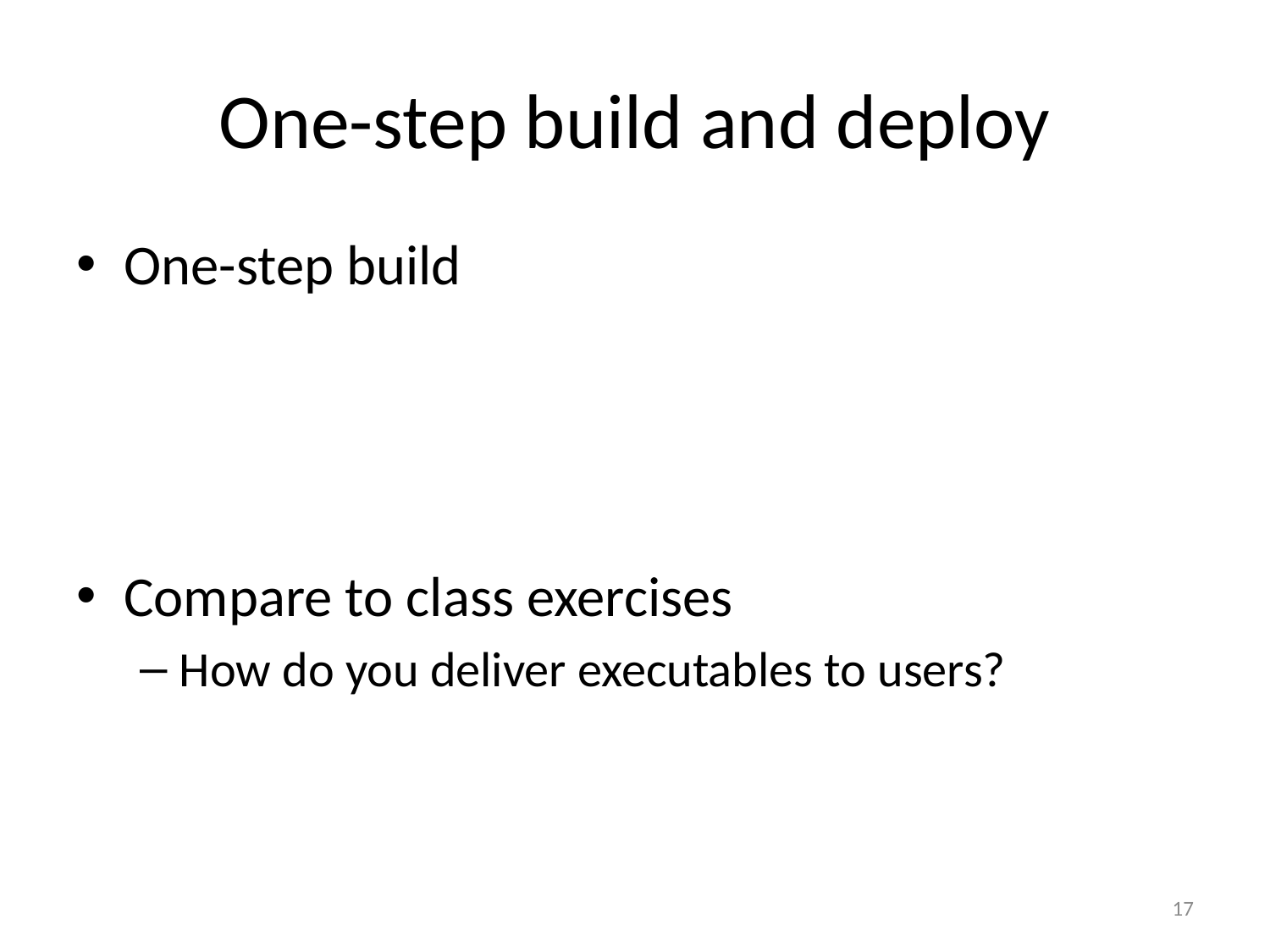

# One-step build and deploy
One-step build

Compare to class exercises
How do you deliver executables to users?
17